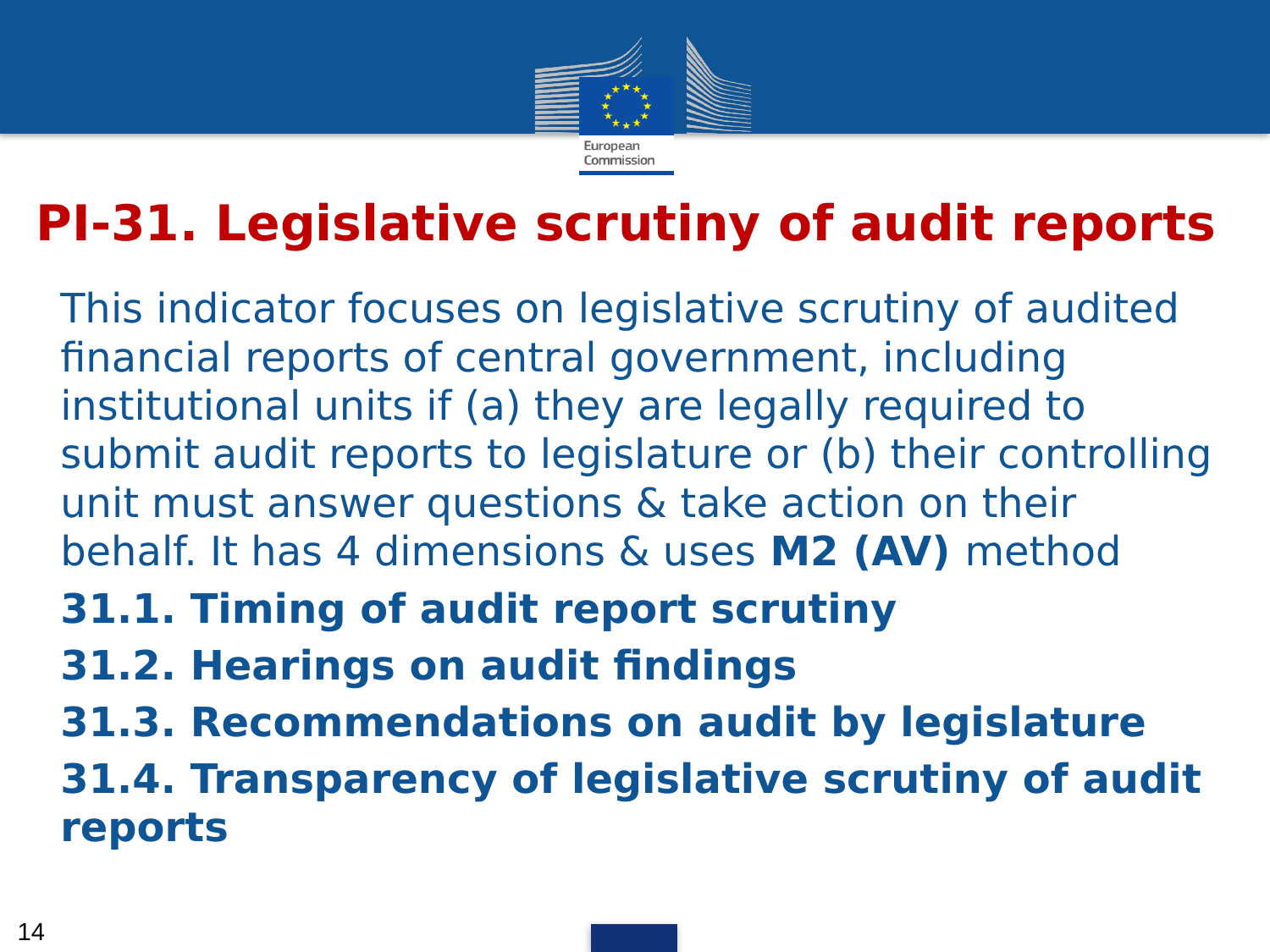

# PI-31. Legislative scrutiny of audit reports
This indicator focuses on legislative scrutiny of audited financial reports of central government, including institutional units if (a) they are legally required to submit audit reports to legislature or (b) their controlling unit must answer questions & take action on their behalf. It has 4 dimensions & uses M2 (AV) method
31.1. Timing of audit report scrutiny
31.2. Hearings on audit findings
31.3. Recommendations on audit by legislature
31.4. Transparency of legislative scrutiny of audit reports

14